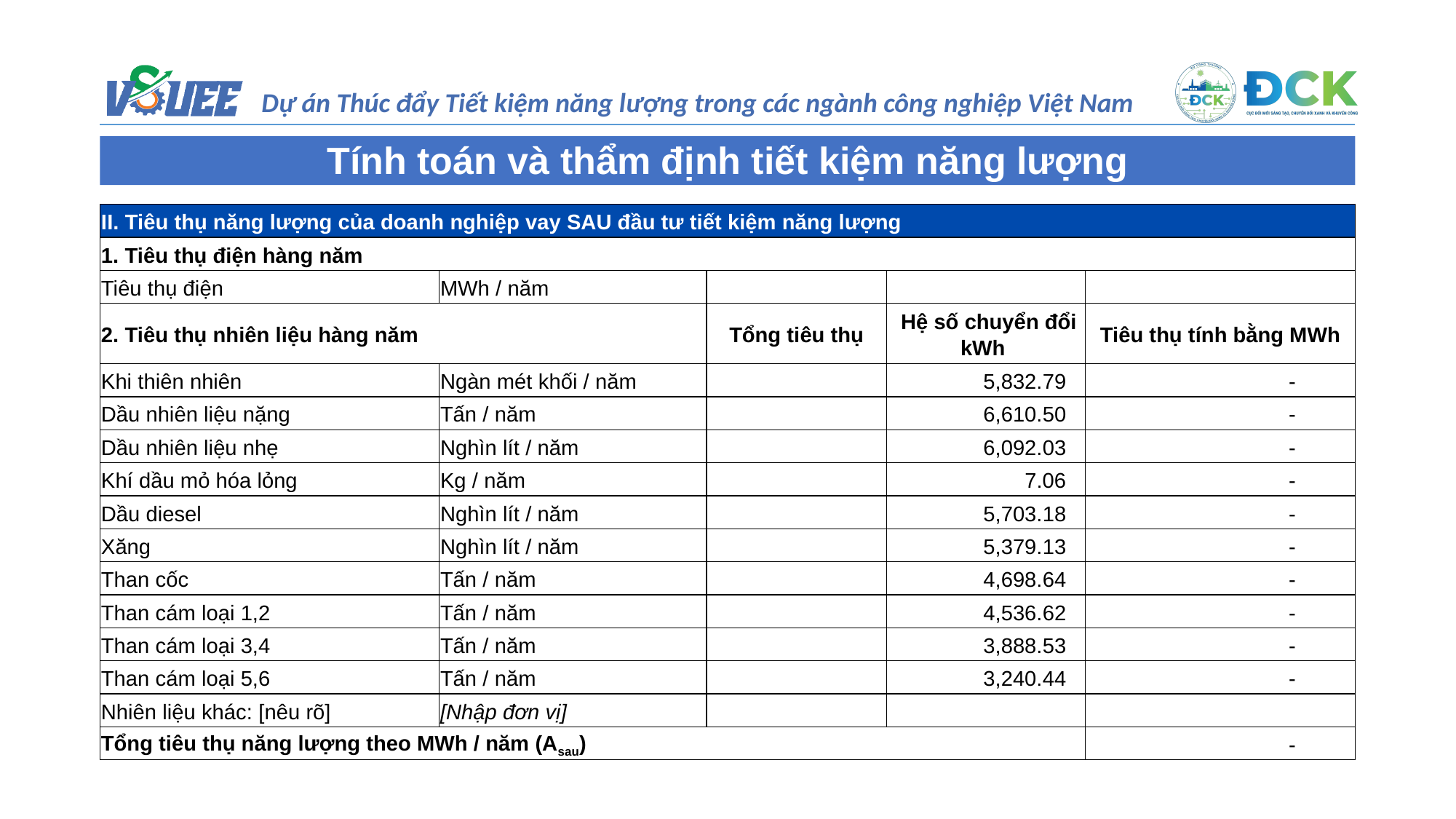

Tính toán và thẩm định tiết kiệm năng lượng
| II. Tiêu thụ năng lượng của doanh nghiệp vay SAU đầu tư tiết kiệm năng lượng |  |  |  |  |
| --- | --- | --- | --- | --- |
| 1. Tiêu thụ điện hàng năm |  |  |  |  |
| Tiêu thụ điện | MWh / năm |  |  |  |
| 2. Tiêu thụ nhiên liệu hàng năm |  | Tổng tiêu thụ | Hệ số chuyển đổi kWh | Tiêu thụ tính bằng MWh |
| Khi thiên nhiên | Ngàn mét khối / năm |  | 5,832.79 | - |
| Dầu nhiên liệu nặng | Tấn / năm |  | 6,610.50 | - |
| Dầu nhiên liệu nhẹ | Nghìn lít / năm |  | 6,092.03 | - |
| Khí dầu mỏ hóa lỏng | Kg / năm |  | 7.06 | - |
| Dầu diesel | Nghìn lít / năm |  | 5,703.18 | - |
| Xăng | Nghìn lít / năm |  | 5,379.13 | - |
| Than cốc | Tấn / năm |  | 4,698.64 | - |
| Than cám loại 1,2 | Tấn / năm |  | 4,536.62 | - |
| Than cám loại 3,4 | Tấn / năm |  | 3,888.53 | - |
| Than cám loại 5,6 | Tấn / năm |  | 3,240.44 | - |
| Nhiên liệu khác: [nêu rõ] | [Nhập đơn vị] |  |  |  |
| Tổng tiêu thụ năng lượng theo MWh / năm (Asau) |  |  |  | - |